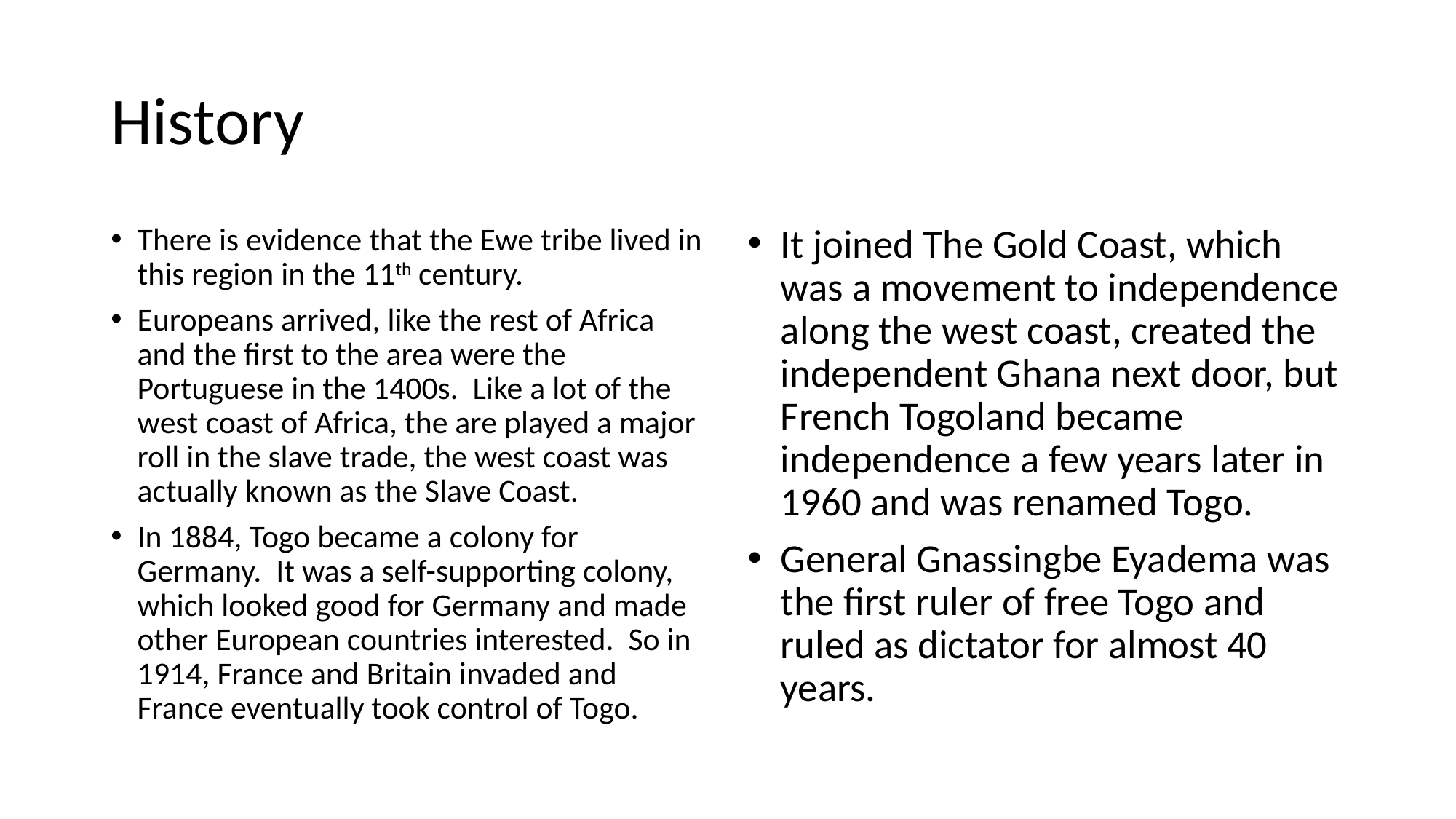

# History
There is evidence that the Ewe tribe lived in this region in the 11th century.
Europeans arrived, like the rest of Africa and the first to the area were the Portuguese in the 1400s.  Like a lot of the west coast of Africa, the are played a major roll in the slave trade, the west coast was actually known as the Slave Coast.
In 1884, Togo became a colony for Germany.  It was a self-supporting colony, which looked good for Germany and made other European countries interested.  So in 1914, France and Britain invaded and France eventually took control of Togo.
It joined The Gold Coast, which was a movement to independence along the west coast, created the independent Ghana next door, but French Togoland became independence a few years later in 1960 and was renamed Togo.
General Gnassingbe Eyadema was the first ruler of free Togo and ruled as dictator for almost 40 years.